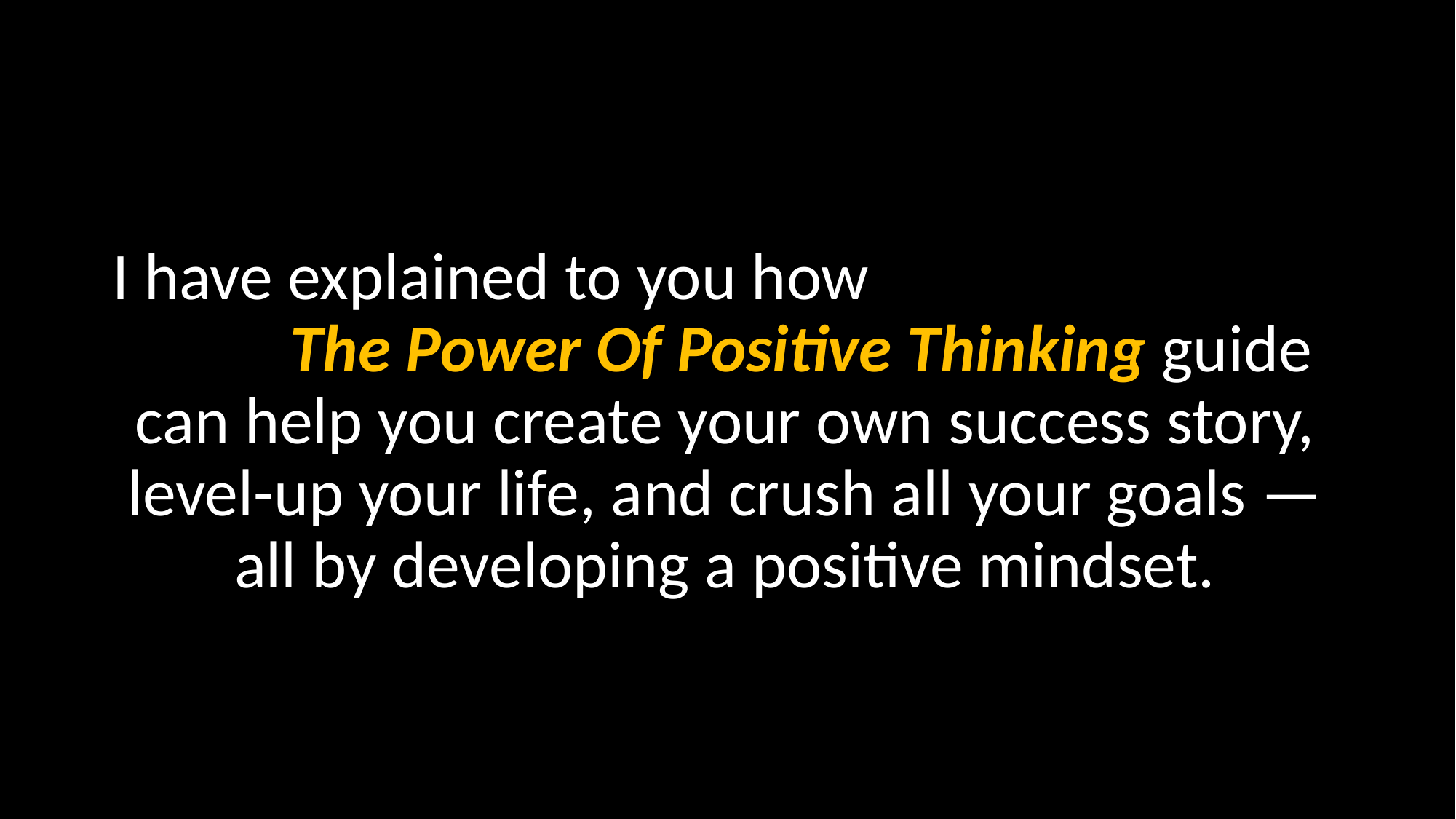

I have explained to you how                                          The Power Of Positive Thinking guide can help you create your own success story, level-up your life, and crush all your goals — all by developing a positive mindset.